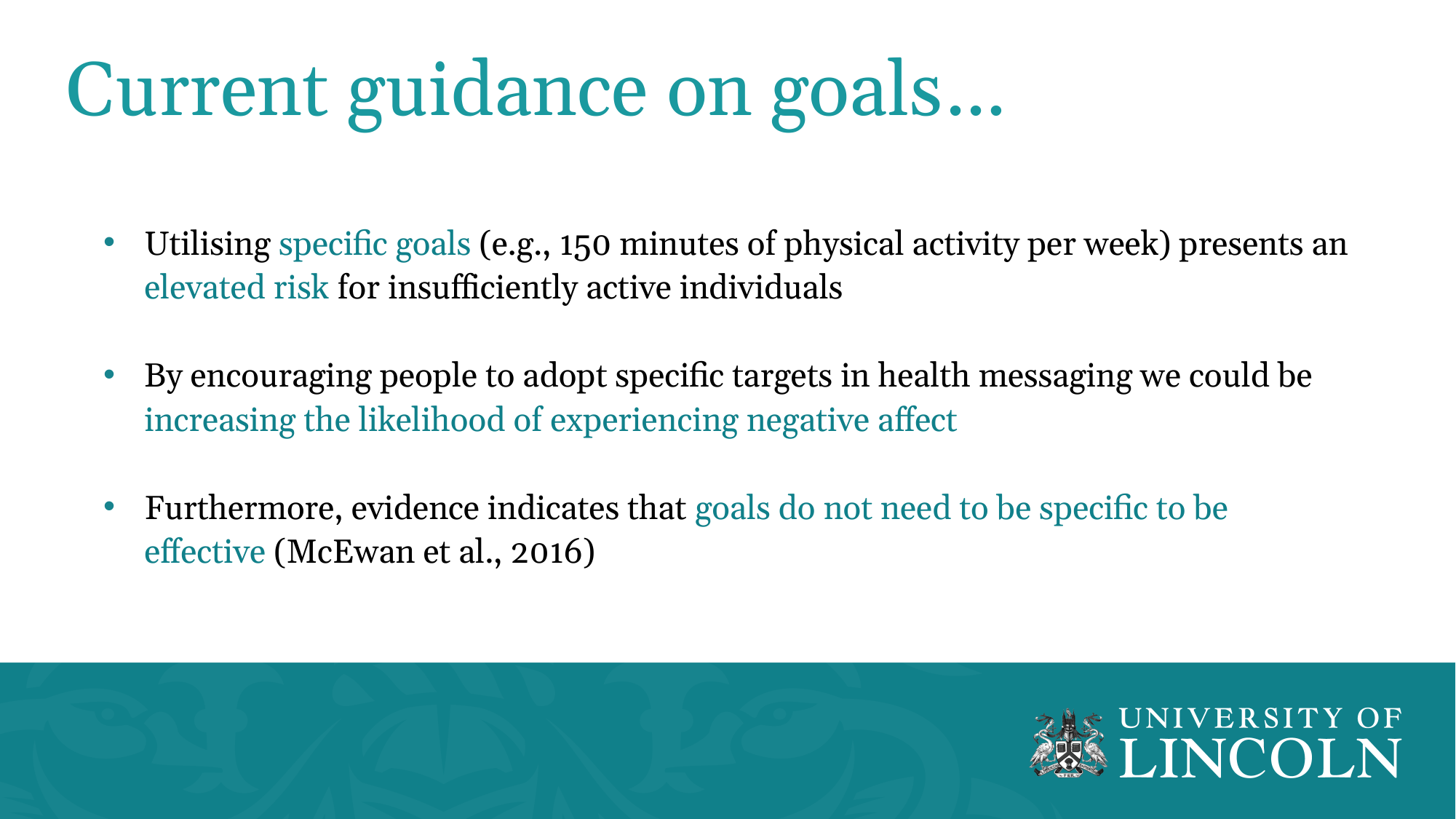

Current guidance on goals…
Utilising specific goals (e.g., 150 minutes of physical activity per week) presents an elevated risk for insufficiently active individuals

By encouraging people to adopt specific targets in health messaging we could be increasing the likelihood of experiencing negative affect

Furthermore, evidence indicates that goals do not need to be specific to be effective (McEwan et al., 2016)